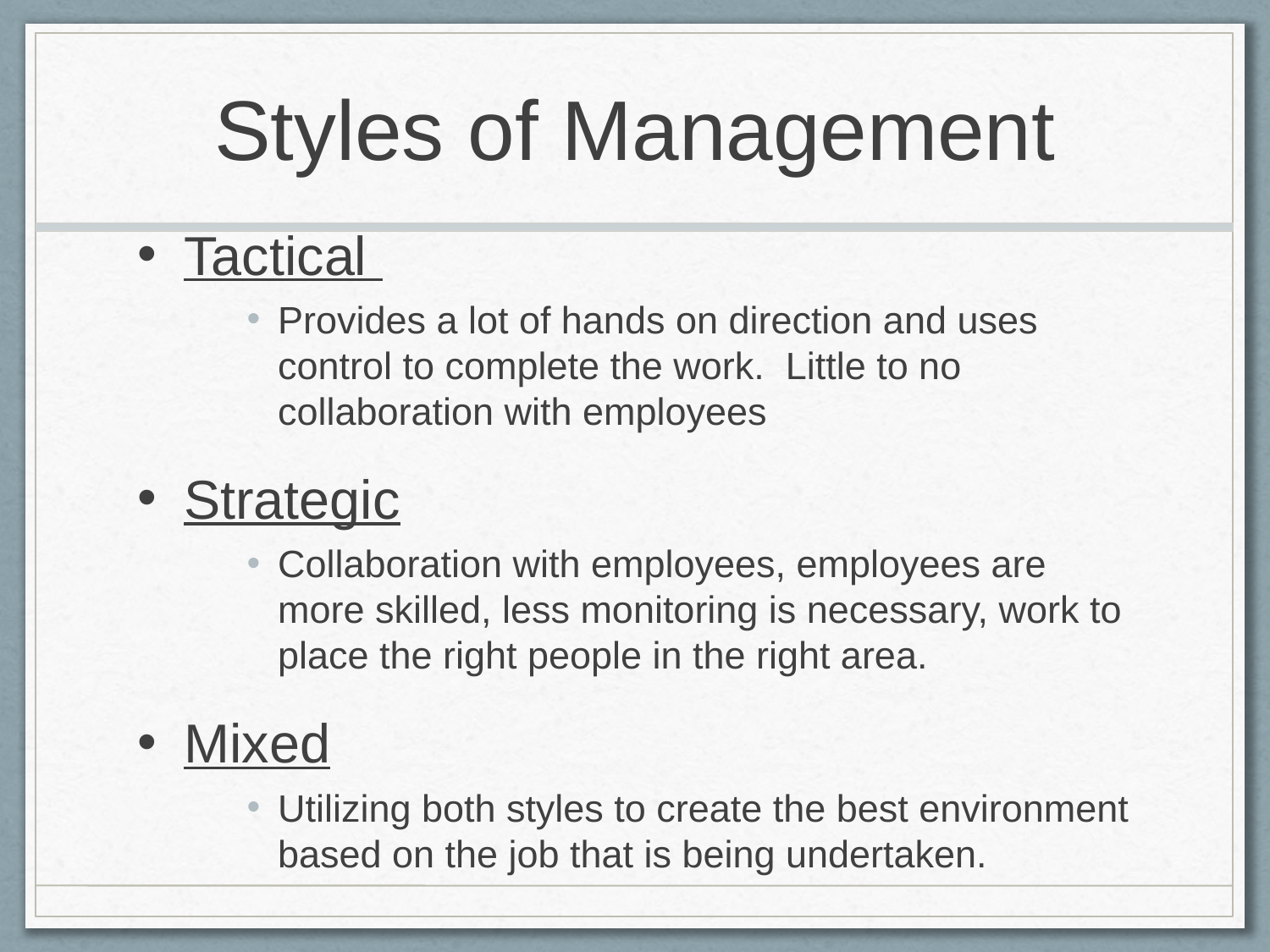

# Styles of Management
Tactical
Provides a lot of hands on direction and uses control to complete the work.  Little to no collaboration with employees
Strategic
Collaboration with employees, employees are more skilled, less monitoring is necessary, work to place the right people in the right area.
Mixed
Utilizing both styles to create the best environment based on the job that is being undertaken.